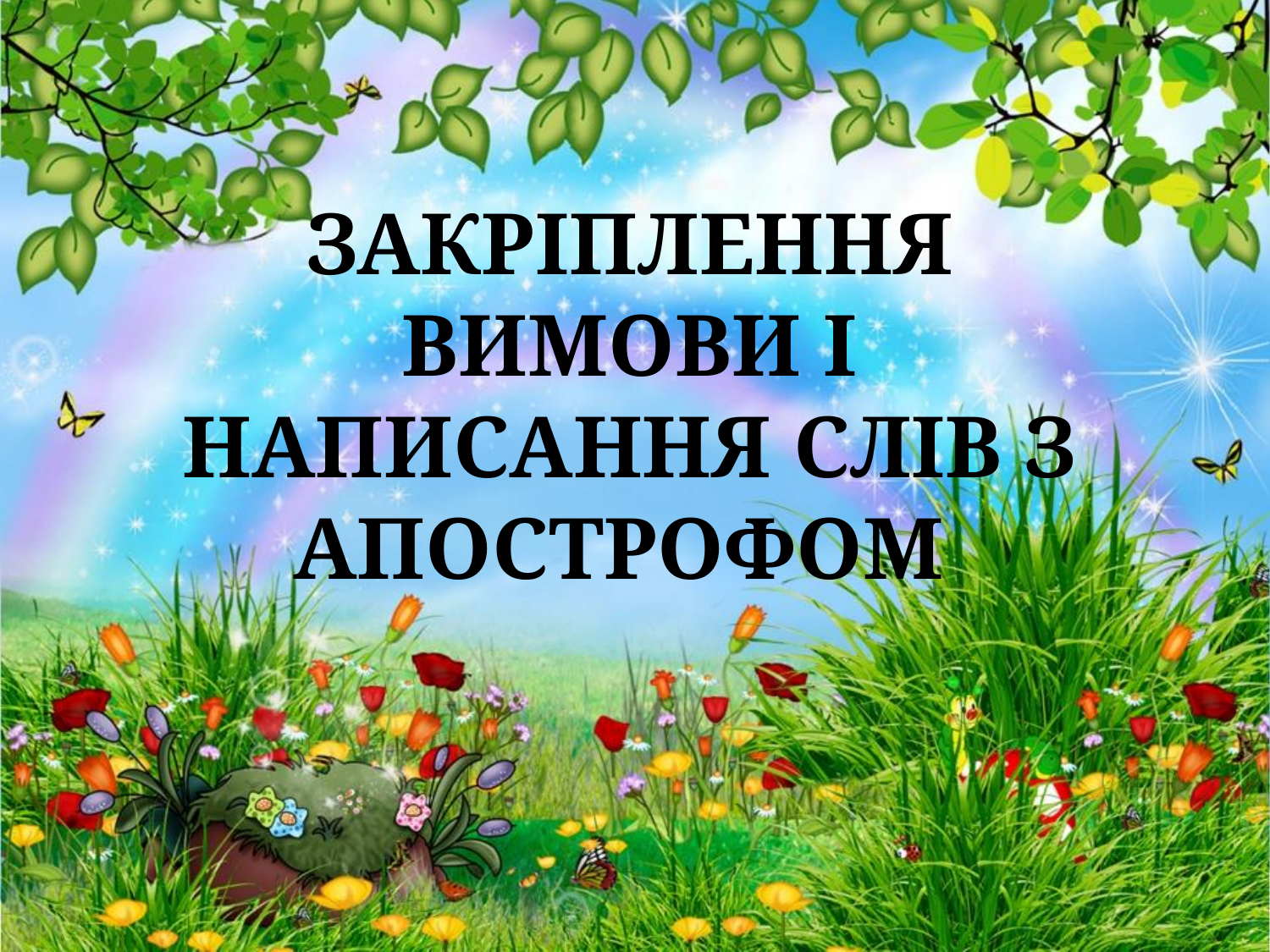

# Закріплення вимови і написання слів з апострофом